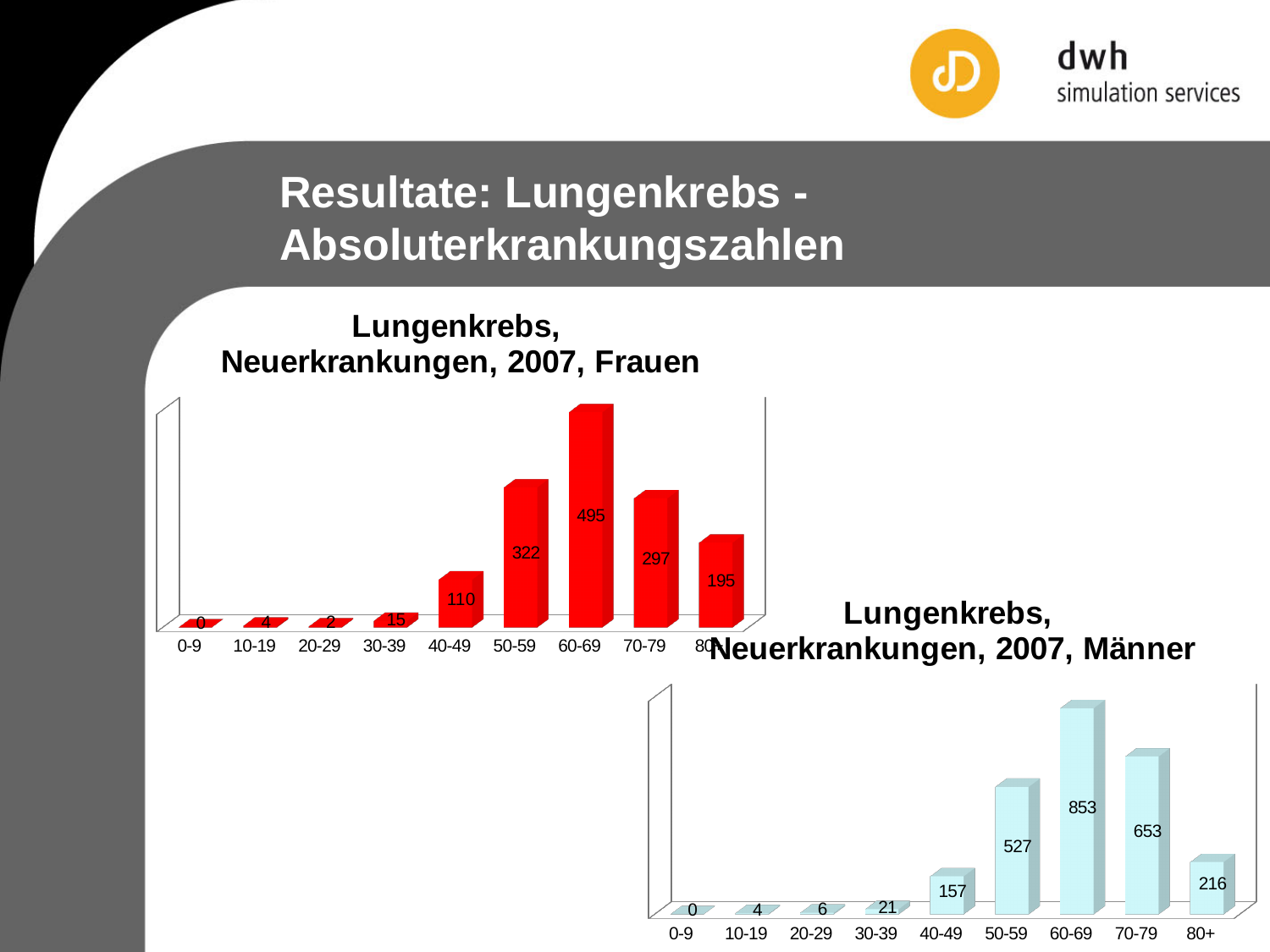

Resultate: Lungenkrebs - Absoluterkrankungszahlen

[unsupported chart]

[unsupported chart]